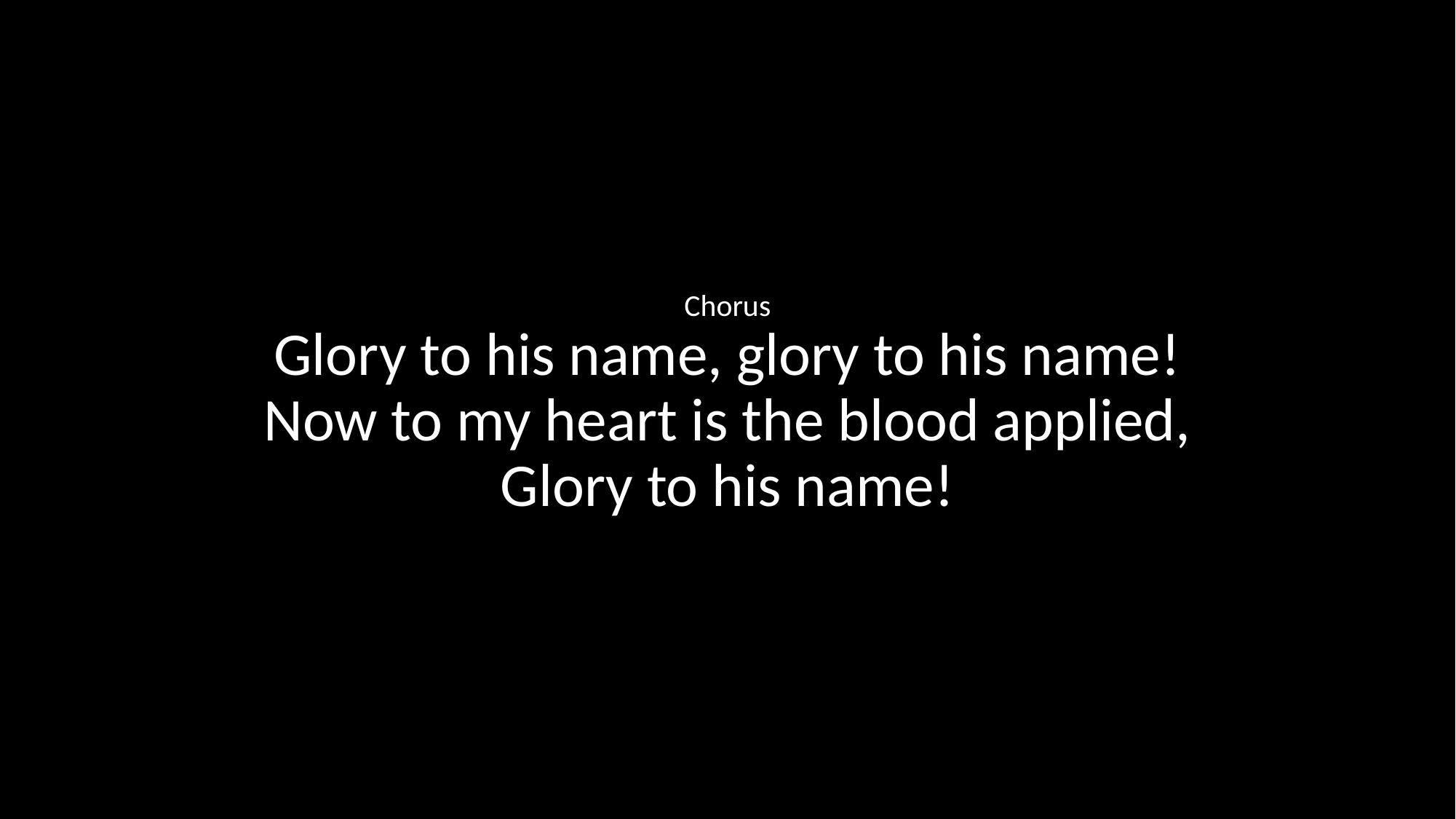

Chorus
Glory to his name, glory to his name!
Now to my heart is the blood applied,
Glory to his name!